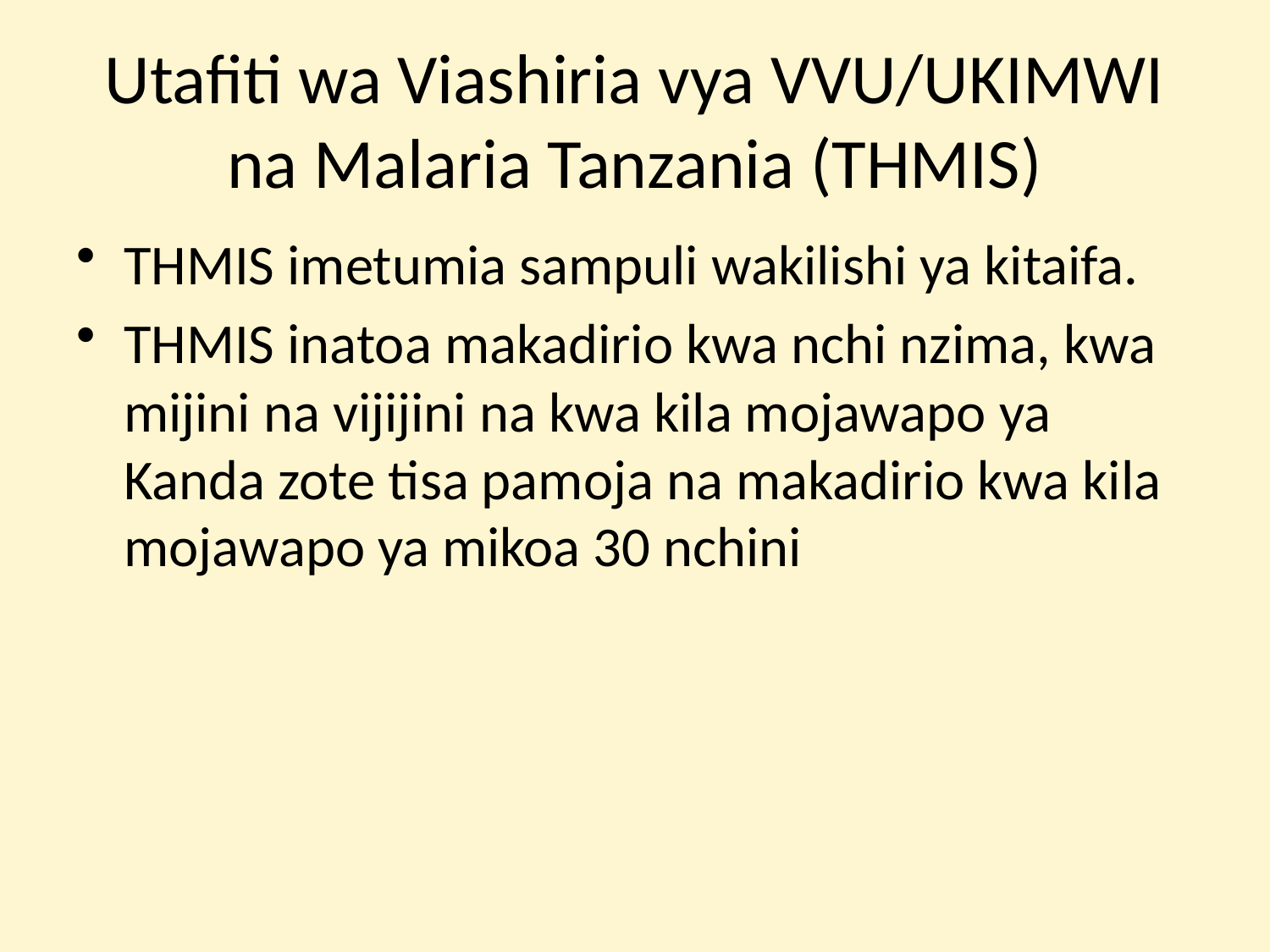

# Utafiti wa Viashiria vya VVU/UKIMWI na Malaria Tanzania (THMIS)
THMIS imetumia sampuli wakilishi ya kitaifa.
THMIS inatoa makadirio kwa nchi nzima, kwa mijini na vijijini na kwa kila mojawapo ya Kanda zote tisa pamoja na makadirio kwa kila mojawapo ya mikoa 30 nchini